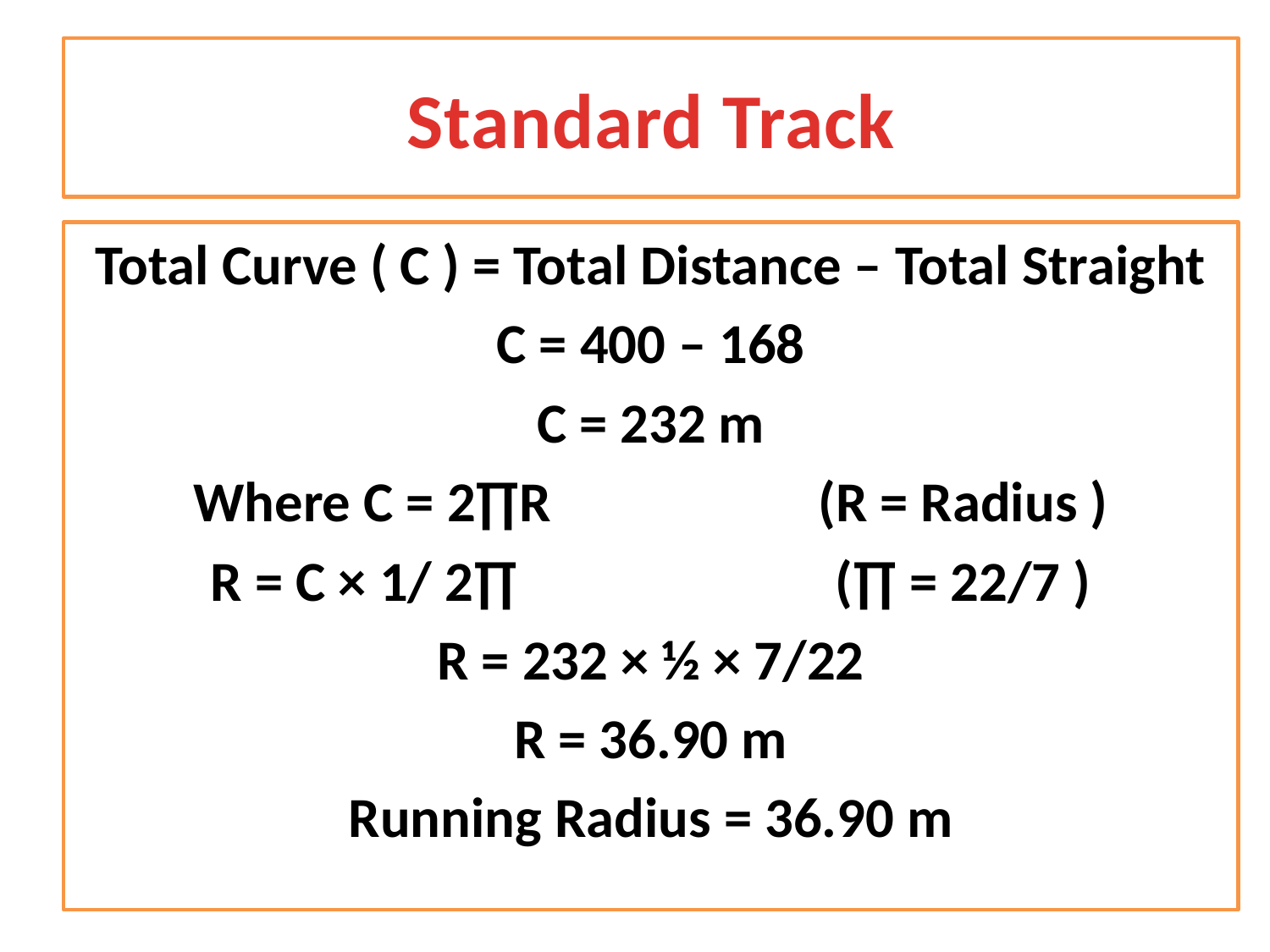

# Standard Track
Total Curve ( C ) = Total Distance – Total Straight
C = 400 – 168
C = 232 m
Where C = 2∏R                     (R = Radius )
R = C × 1/ 2∏                         (∏ = 22/7 )
R = 232 × ½ × 7/22
R = 36.90 m
Running Radius = 36.90 m